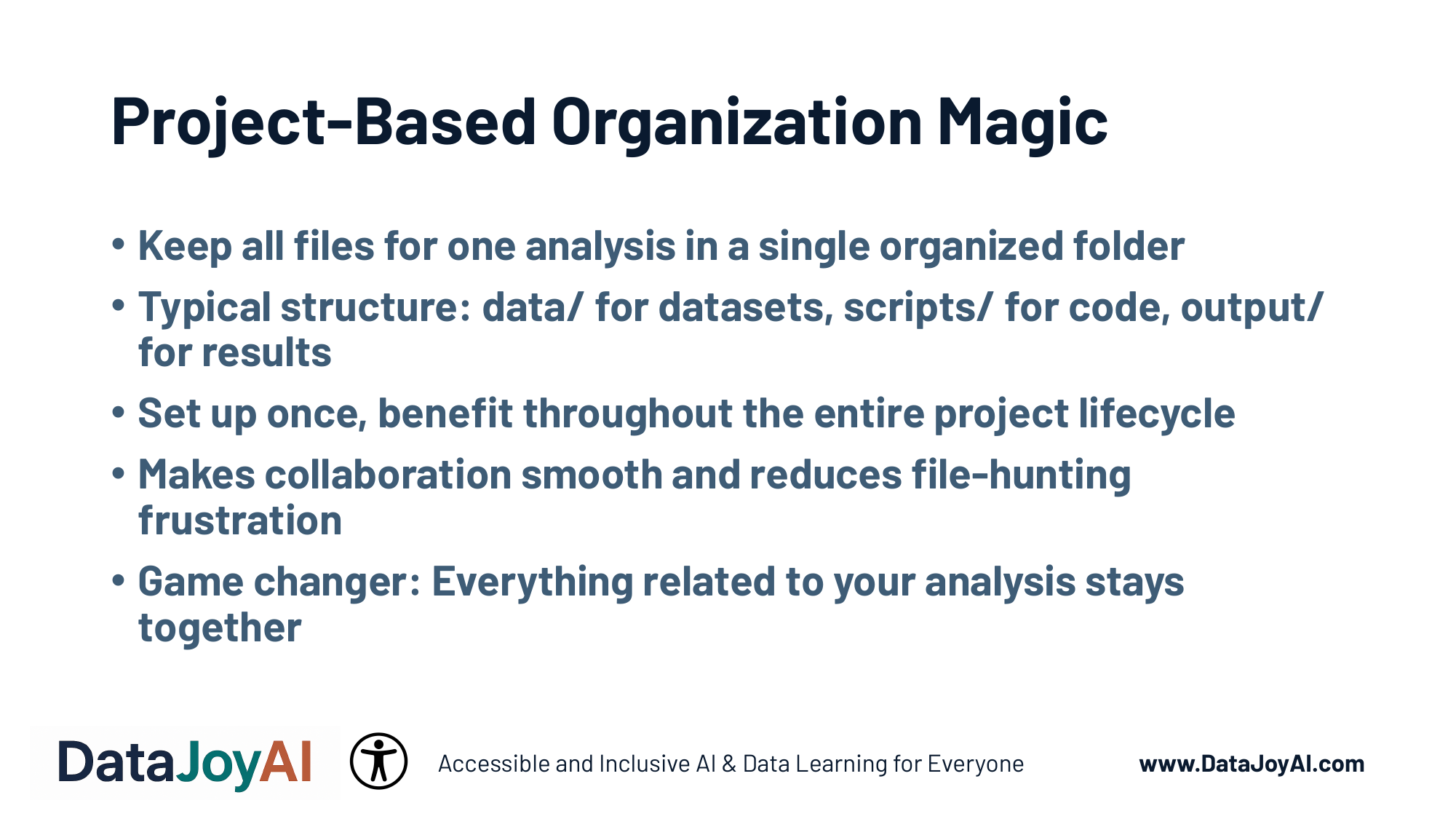

# Project-Based Organization Magic
Keep all files for one analysis in a single organized folder
Typical structure: data/ for datasets, scripts/ for code, output/ for results
Set up once, benefit throughout the entire project lifecycle
Makes collaboration smooth and reduces file-hunting frustration
Game changer: Everything related to your analysis stays together